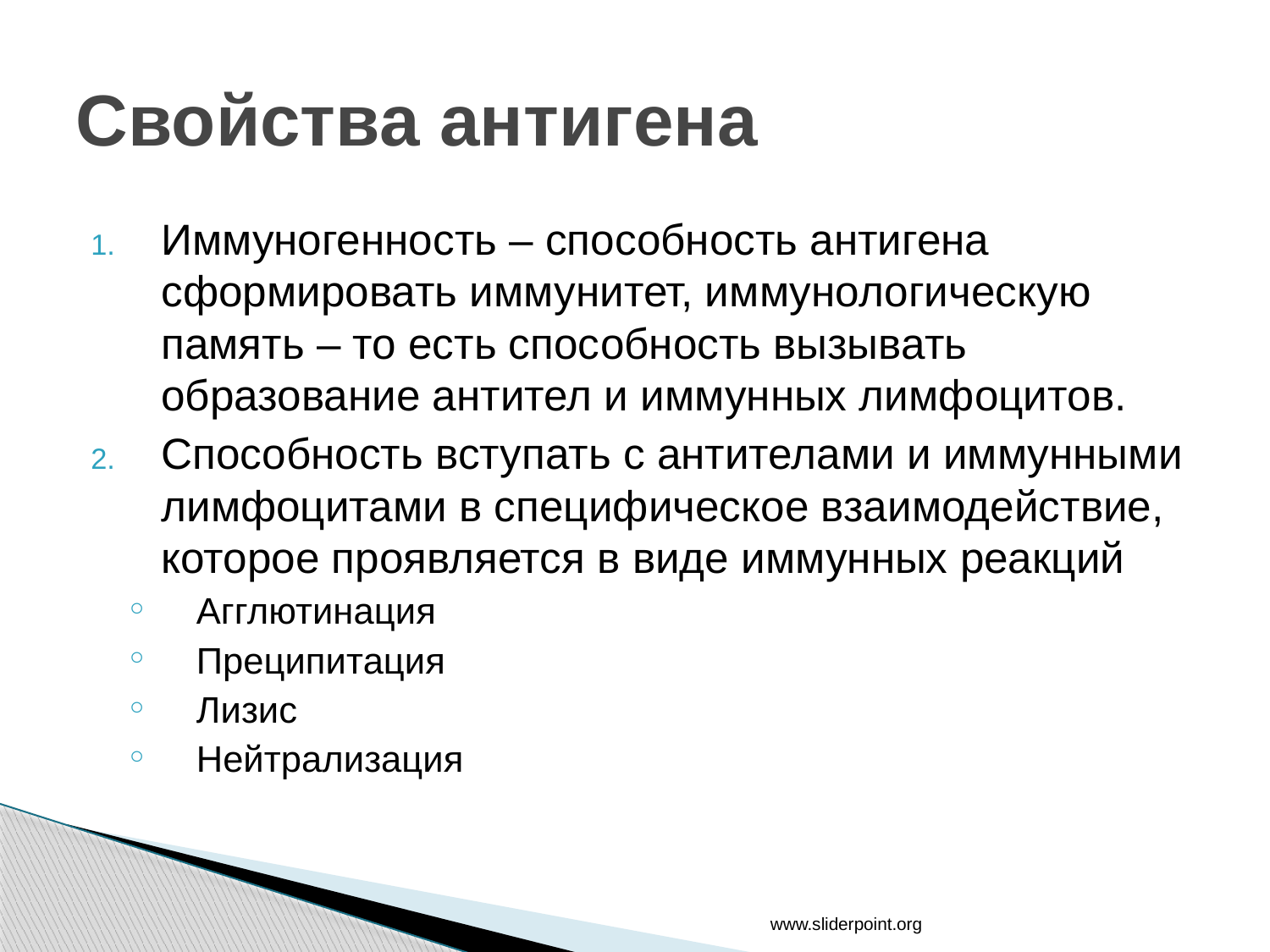

# Свойства антигена
Иммуногенность – способность антигена сформировать иммунитет, иммунологическую память – то есть способность вызывать образование антител и иммунных лимфоцитов.
Способность вступать с антителами и иммунными лимфоцитами в специфическое взаимодействие, которое проявляется в виде иммунных реакций
Агглютинация
Преципитация
Лизис
Нейтрализация

www.sliderpoint.org